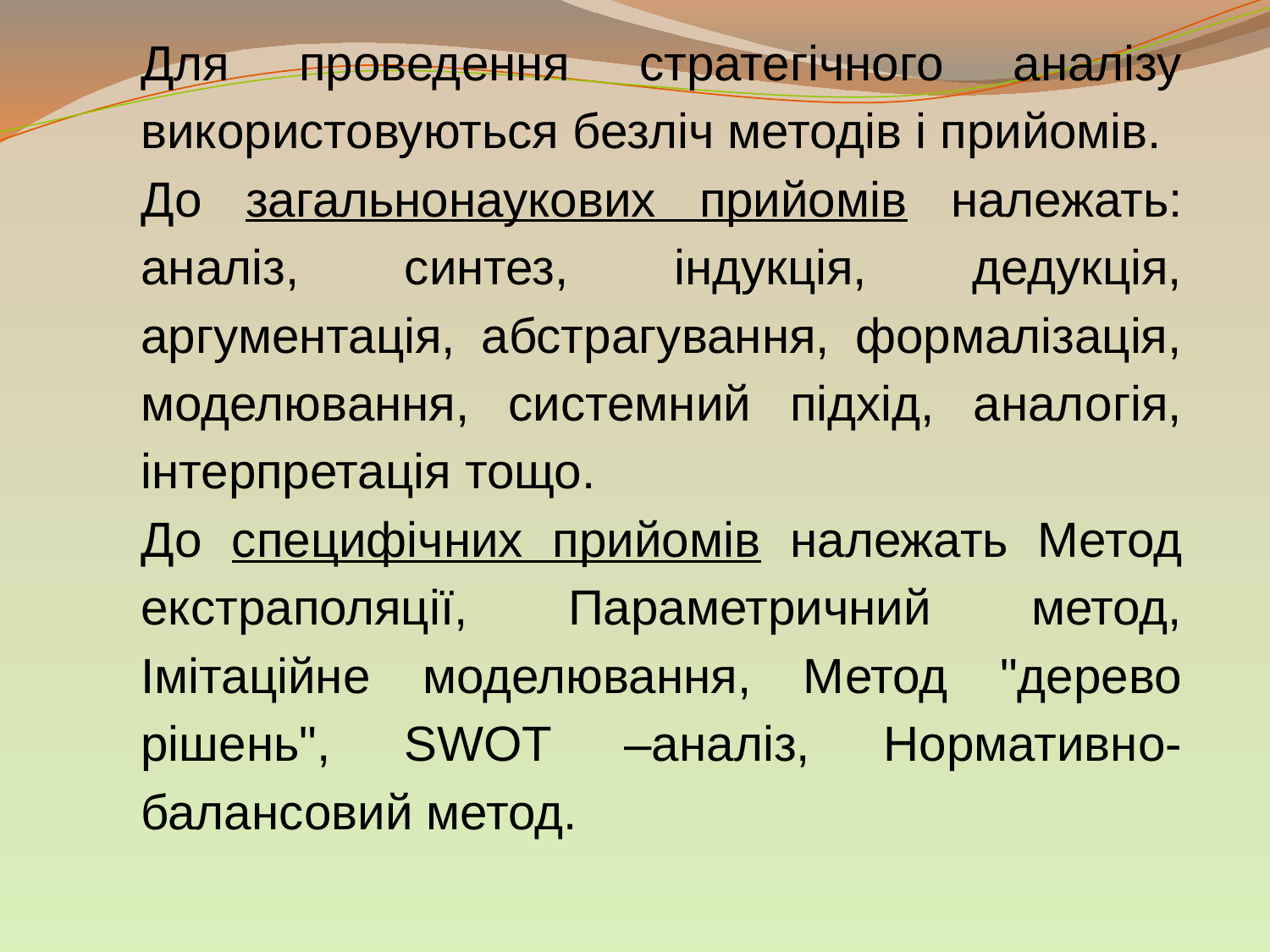

Для проведення стратегічного аналізу використовуються безліч методів і прийомів.
До загальнонаукових прийомів належать: аналіз, синтез, індукція, дедукція, аргументація, абстрагування, формалізація, моделювання, системний підхід, аналогія, інтерпретація тощо.
До специфічних прийомів належать Метод екстраполяції, Параметричний метод, Імітаційне моделювання, Метод "дерево рішень", SWOT –аналіз, Нормативно-балансовий метод.